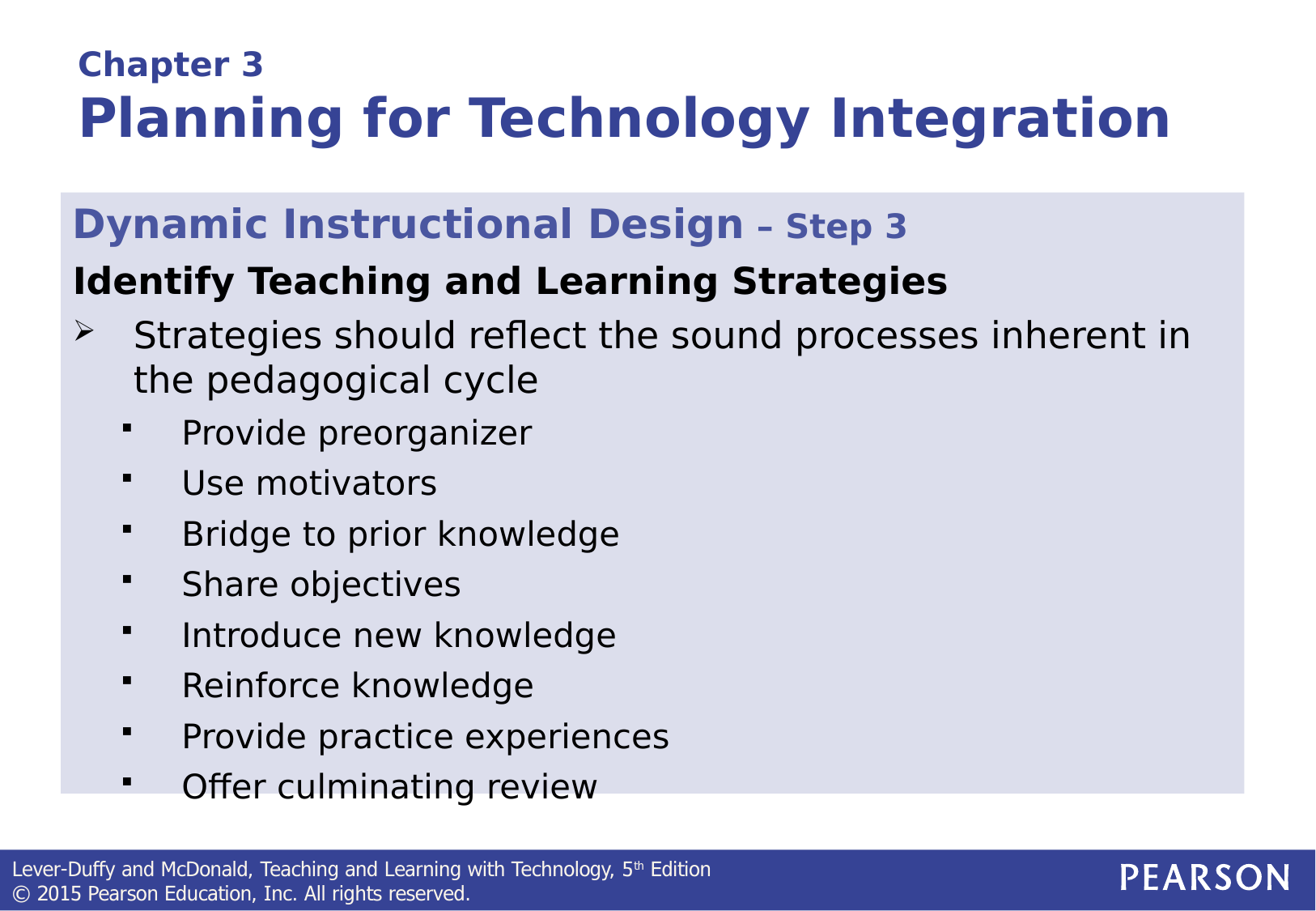

# Chapter 3 Planning for Technology Integration
Dynamic Instructional Design – Step 3
Identify Teaching and Learning Strategies
Strategies should reflect the sound processes inherent in the pedagogical cycle
Provide preorganizer
Use motivators
Bridge to prior knowledge
Share objectives
Introduce new knowledge
Reinforce knowledge
Provide practice experiences
Offer culminating review